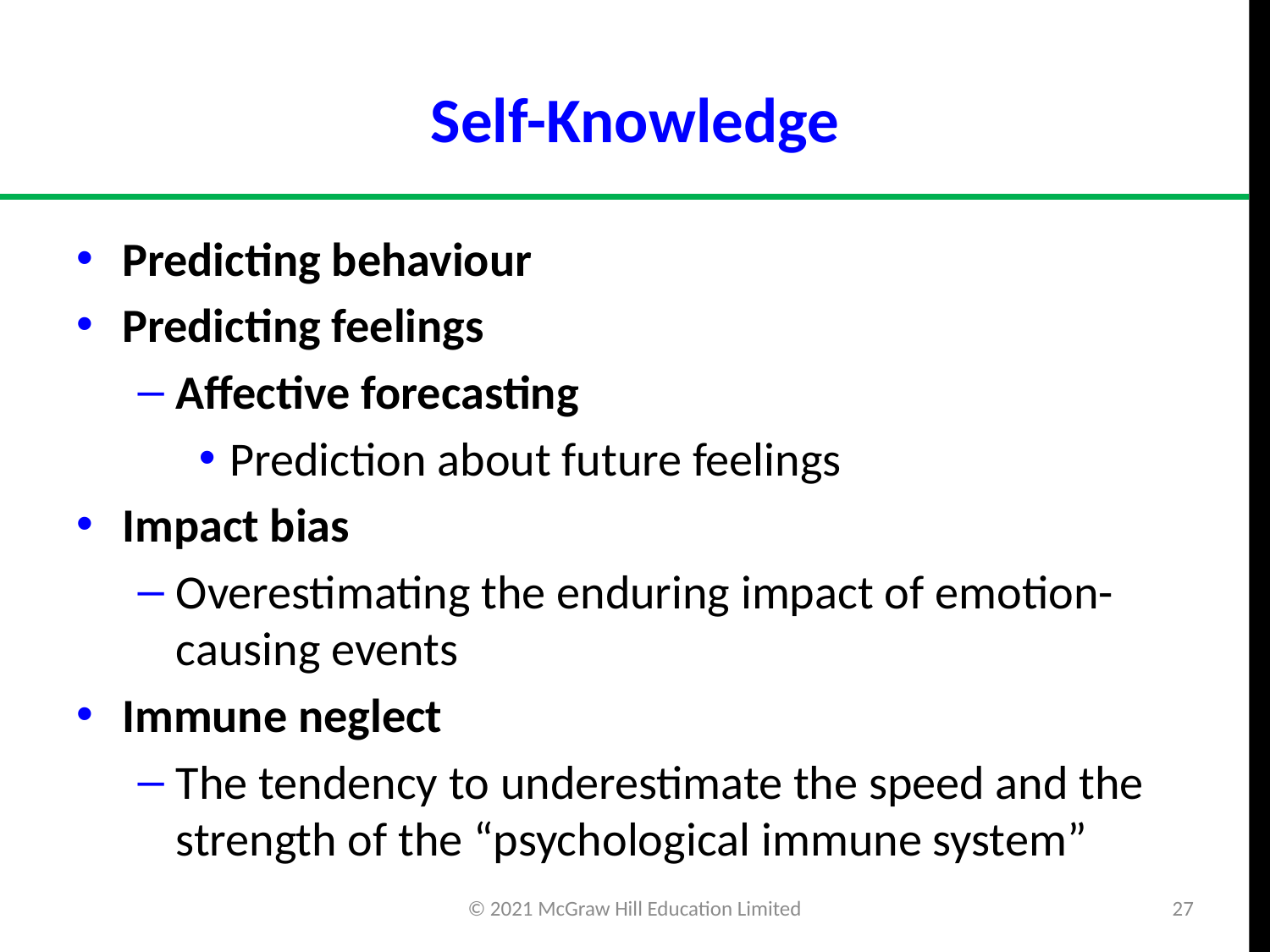

# Self-Knowledge
Predicting behaviour
Predicting feelings
Affective forecasting
Prediction about future feelings
Impact bias
Overestimating the enduring impact of emotion-causing events
Immune neglect
The tendency to underestimate the speed and the strength of the “psychological immune system”

© 2021 McGraw Hill Education Limited
27